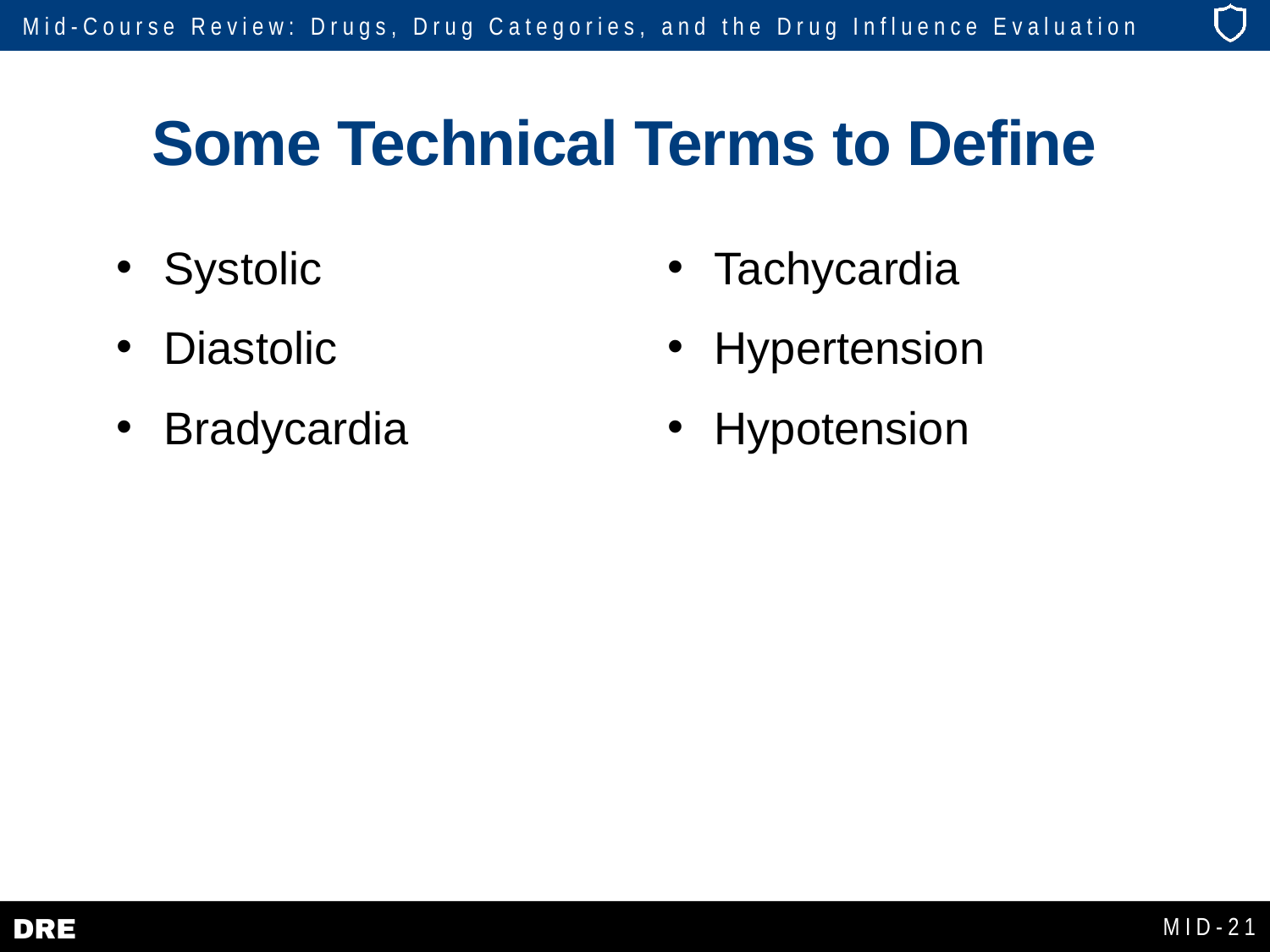

# Some Technical Terms to Define
Systolic
Diastolic
Bradycardia

Tachycardia
Hypertension
Hypotension
MID-21